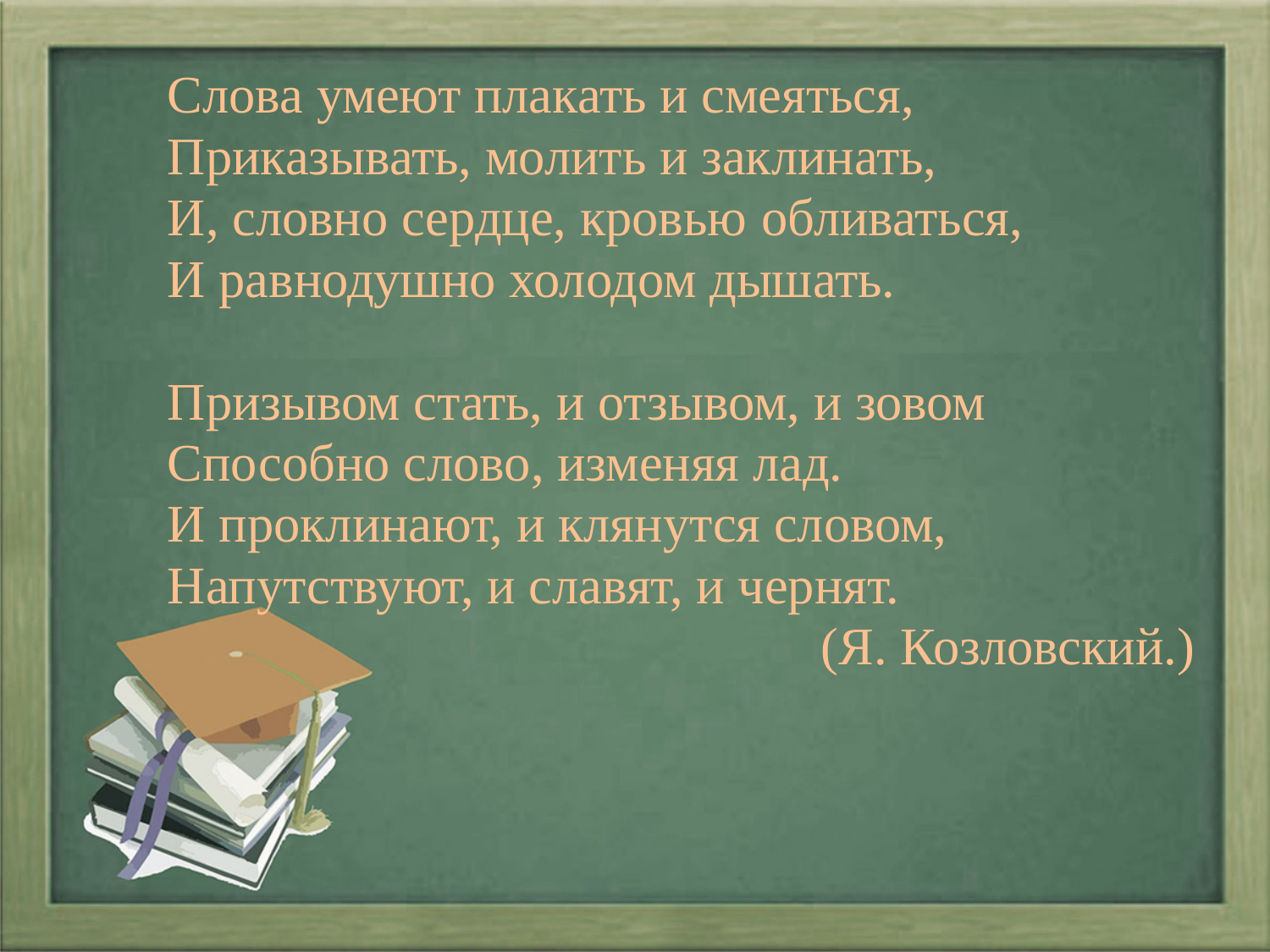

Слова умеют плакать и смеяться,
Приказывать, молить и заклинать,
И, словно сердце, кровью обливаться,
И равнодушно холодом дышать.

Призывом стать, и отзывом, и зовом
Способно слово, изменяя лад.
И проклинают, и клянутся словом,
Напутствуют, и славят, и чернят.
(Я. Козловский.)